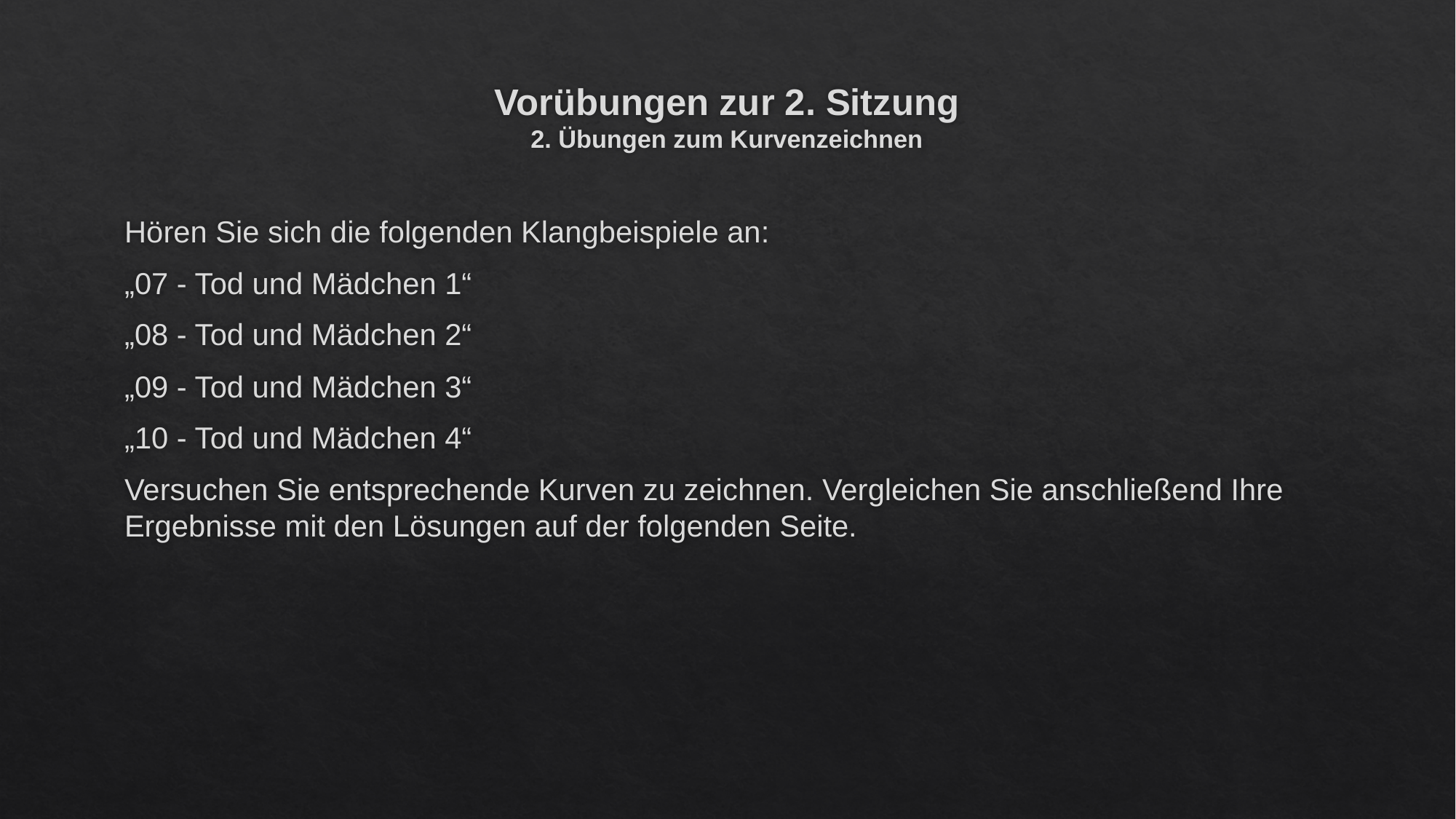

# Vorübungen zur 2. Sitzung 2. Übungen zum Kurvenzeichnen
Hören Sie sich die folgenden Klangbeispiele an:
„07 - Tod und Mädchen 1“
„08 - Tod und Mädchen 2“
„09 - Tod und Mädchen 3“
„10 - Tod und Mädchen 4“
Versuchen Sie entsprechende Kurven zu zeichnen. Vergleichen Sie anschließend Ihre Ergebnisse mit den Lösungen auf der folgenden Seite.